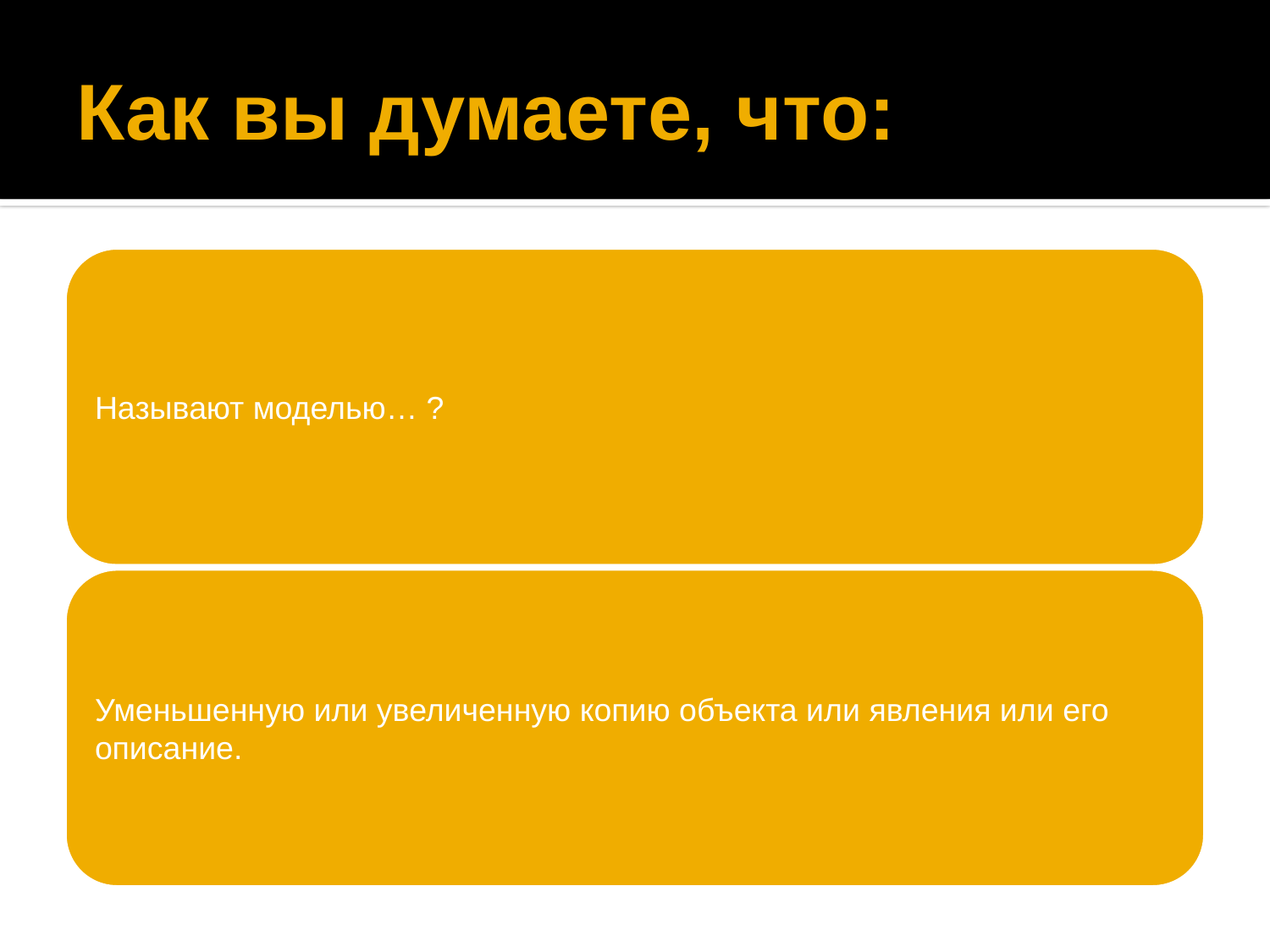

# Как вы думаете, что:
Называют моделью… ?
Уменьшенную или увеличенную копию объекта или явления или его описание.